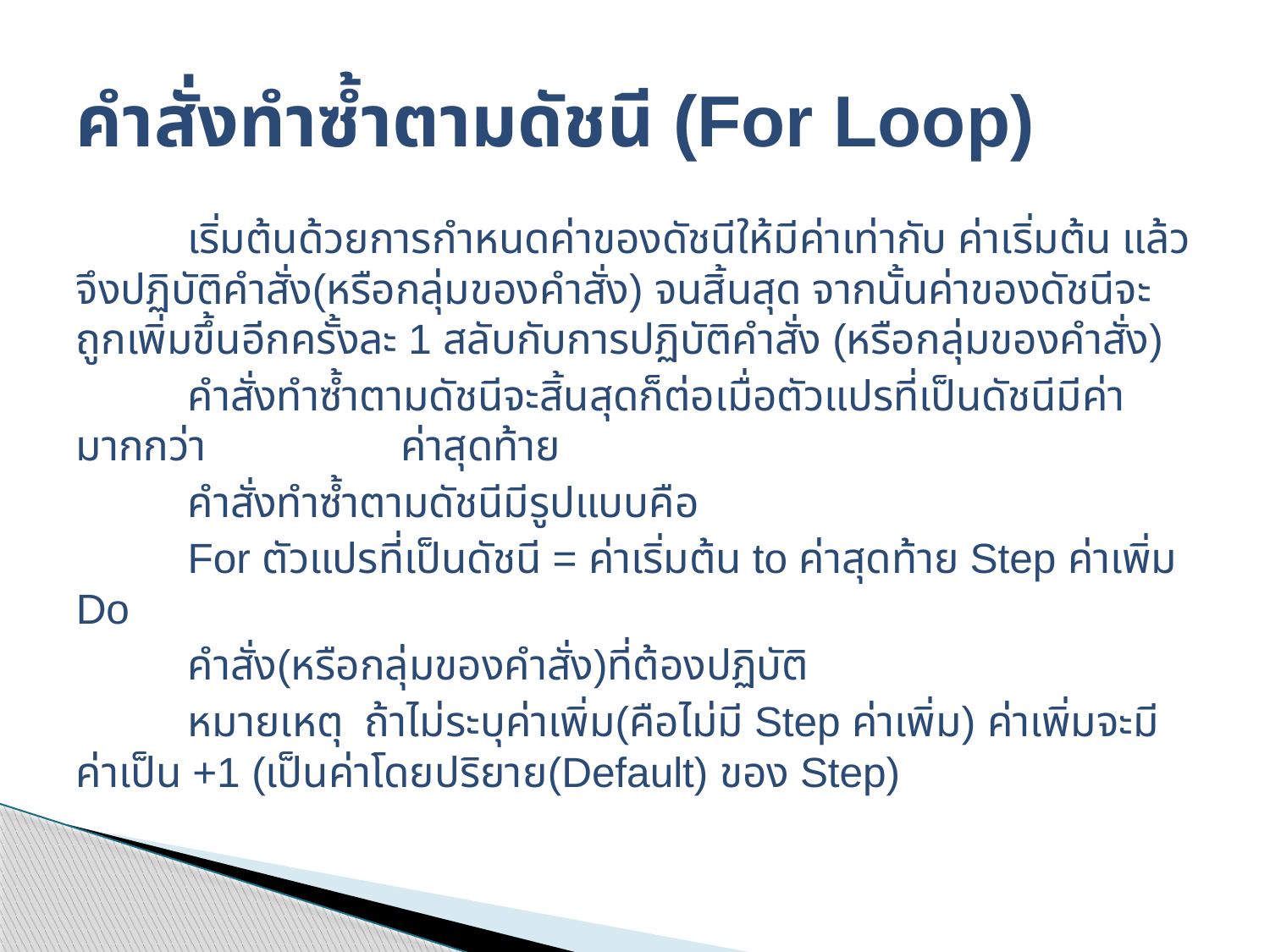

# คำสั่งทำซ้ำตามดัชนี (For Loop)
	เริ่มต้นด้วยการกำหนดค่าของดัชนีให้มีค่าเท่ากับ ค่าเริ่มต้น แล้วจึงปฏิบัติคำสั่ง(หรือกลุ่มของคำสั่ง) จนสิ้นสุด จากนั้นค่าของดัชนีจะถูกเพิ่มขึ้นอีกครั้งละ 1 สลับกับการปฏิบัติคำสั่ง (หรือกลุ่มของคำสั่ง)
	คำสั่งทำซ้ำตามดัชนีจะสิ้นสุดก็ต่อเมื่อตัวแปรที่เป็นดัชนีมีค่ามากกว่า                  ค่าสุดท้าย
	คำสั่งทำซ้ำตามดัชนีมีรูปแบบคือ
	For ตัวแปรที่เป็นดัชนี = ค่าเริ่มต้น to ค่าสุดท้าย Step ค่าเพิ่ม Do
			คำสั่ง(หรือกลุ่มของคำสั่ง)ที่ต้องปฏิบัติ
	หมายเหตุ  ถ้าไม่ระบุค่าเพิ่ม(คือไม่มี Step ค่าเพิ่ม) ค่าเพิ่มจะมีค่าเป็น +1 (เป็นค่าโดยปริยาย(Default) ของ Step)